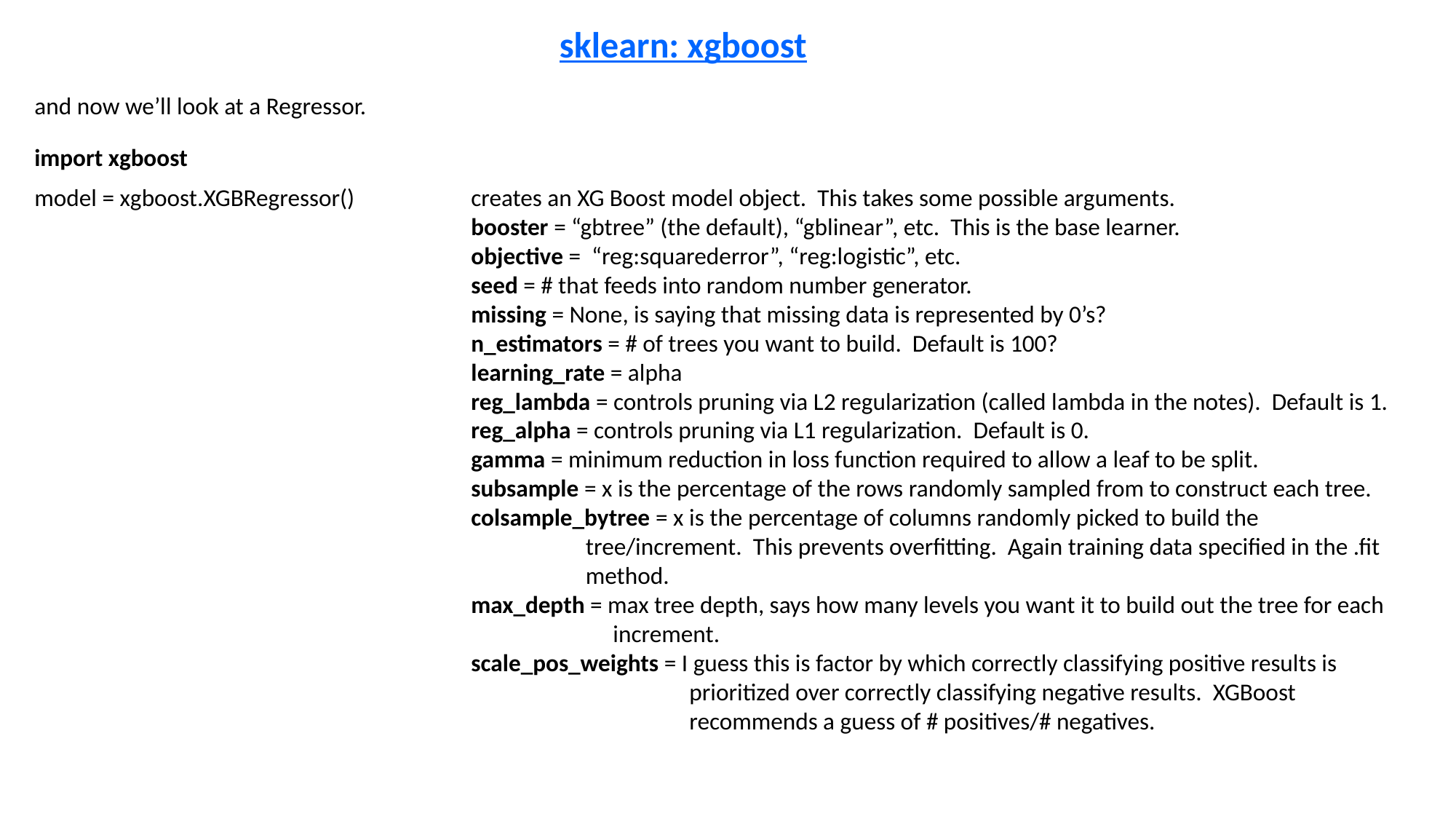

sklearn: xgboost
and now we’ll look at a Regressor.
import xgboost
model = xgboost.XGBRegressor()		creates an XG Boost model object.  This takes some possible arguments.
				booster = “gbtree” (the default), “gblinear”, etc.  This is the base learner.
				objective =  “reg:squarederror”, “reg:logistic”, etc.
				seed = # that feeds into random number generator.
				missing = None, is saying that missing data is represented by 0’s?							n_estimators = # of trees you want to build.  Default is 100?							learning_rate = alpha
				reg_lambda = controls pruning via L2 regularization (called lambda in the notes).  Default is 1.
				reg_alpha = controls pruning via L1 regularization.  Default is 0.
				gamma = minimum reduction in loss function required to allow a leaf to be split.
				subsample = x is the percentage of the rows randomly sampled from to construct each tree. 				colsample_bytree = x is the percentage of columns randomly picked to build the
					 tree/increment.  This prevents overfitting.  Again training data specified in the .fit
					 method.
				max_depth = max tree depth, says how many levels you want it to build out the tree for each
					      increment.
				scale_pos_weights = I guess this is factor by which correctly classifying positive results is
						prioritized over correctly classifying negative results.  XGBoost
						recommends a guess of # positives/# negatives.